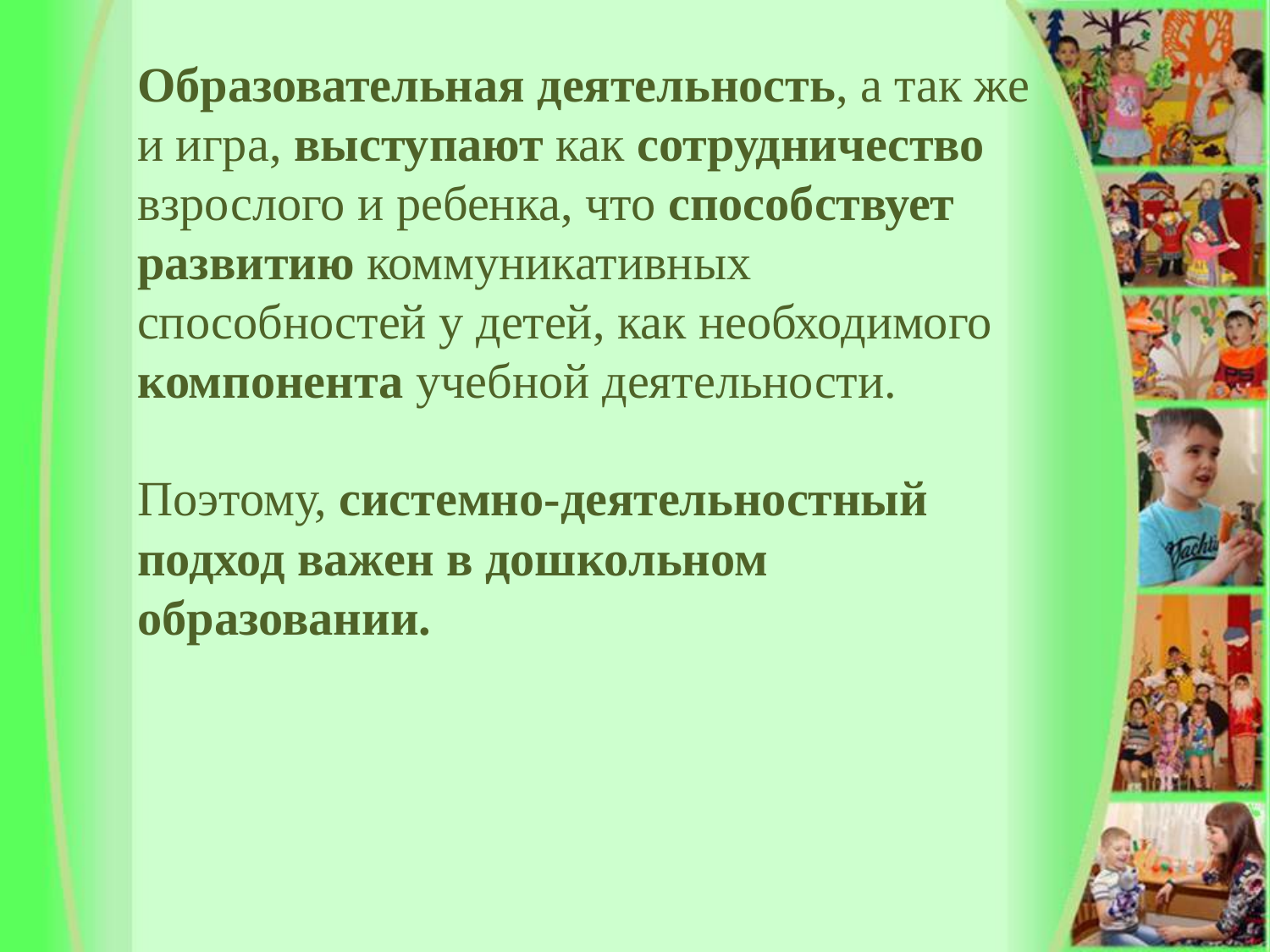

Образовательная деятельность, а так же и игра, выступают как сотрудничество взрослого и ребенка, что способствует развитию коммуникативных способностей у детей, как необходимого компонента учебной деятельности.

Поэтому, системно-деятельностный подход важен в дошкольном образовании.